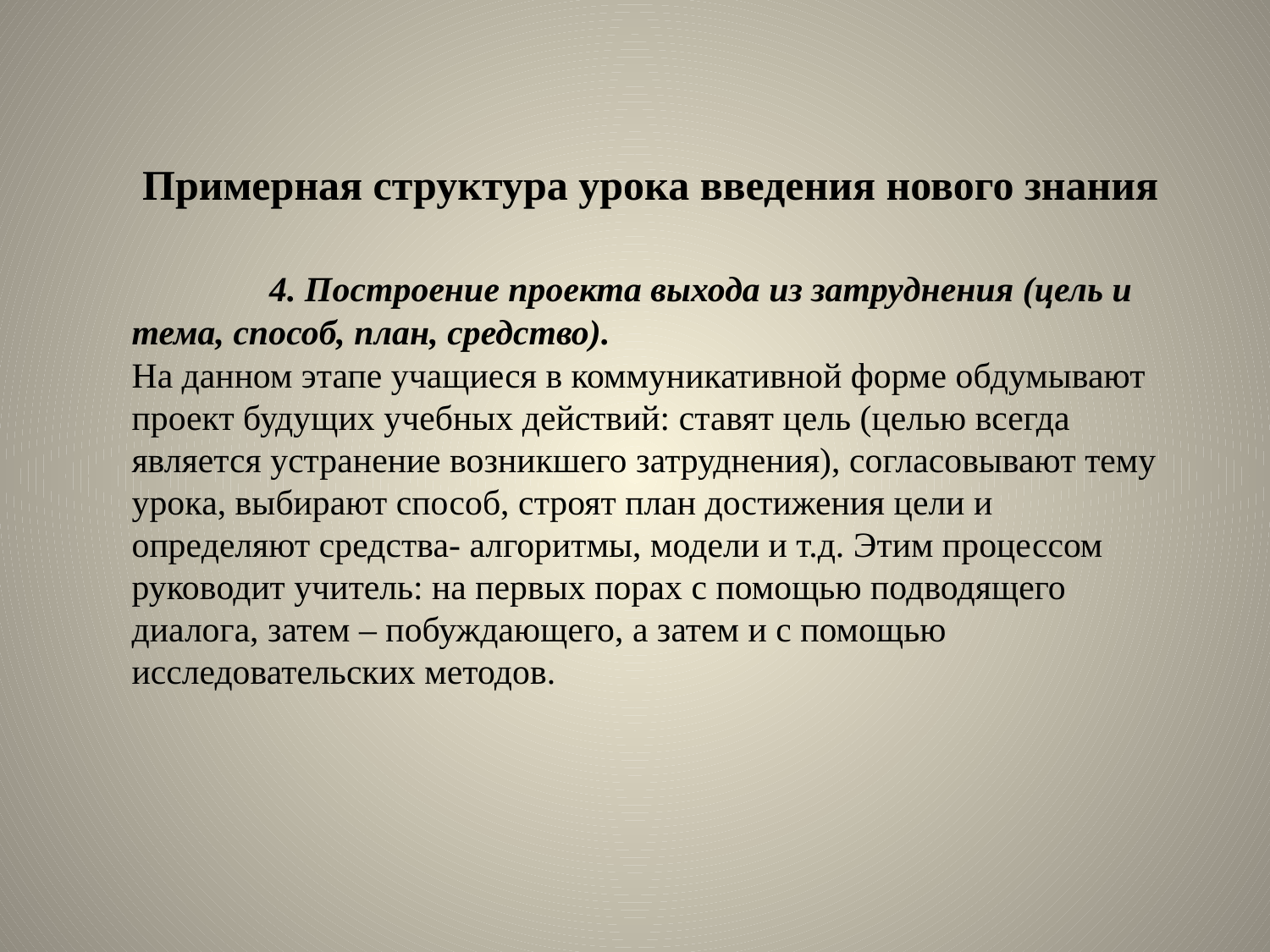

Примерная структура урока введения нового знания

             4. Построение проекта выхода из затруднения (цель и тема, способ, план, средство).
На данном этапе учащиеся в коммуникативной форме обдумывают проект будущих учебных действий: ставят цель (целью всегда является устранение возникшего затруднения), согласовывают тему урока, выбирают способ, строят план достижения цели и определяют средства- алгоритмы, модели и т.д. Этим процессом руководит учитель: на первых порах с помощью подводящего диалога, затем – побуждающего, а затем и с помощью исследовательских методов.